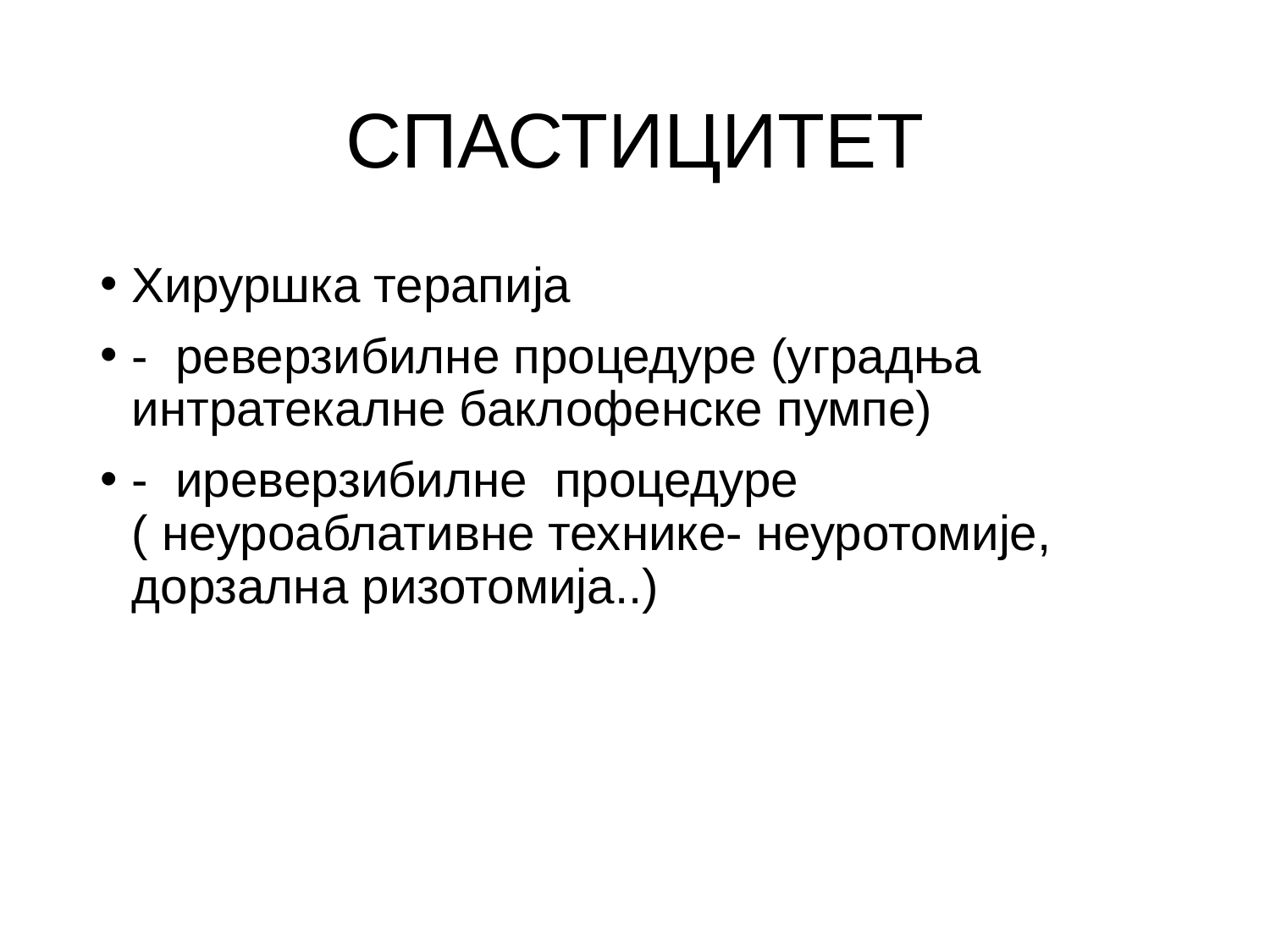

# СПАСТИЦИТЕТ
Хируршка терапија
-  реверзибилне процедуре (уградња интратекалне баклофенске пумпе)
-  иреверзибилне  процедуре ( неуроаблативне технике- неуротомије, дорзална ризотомија..)